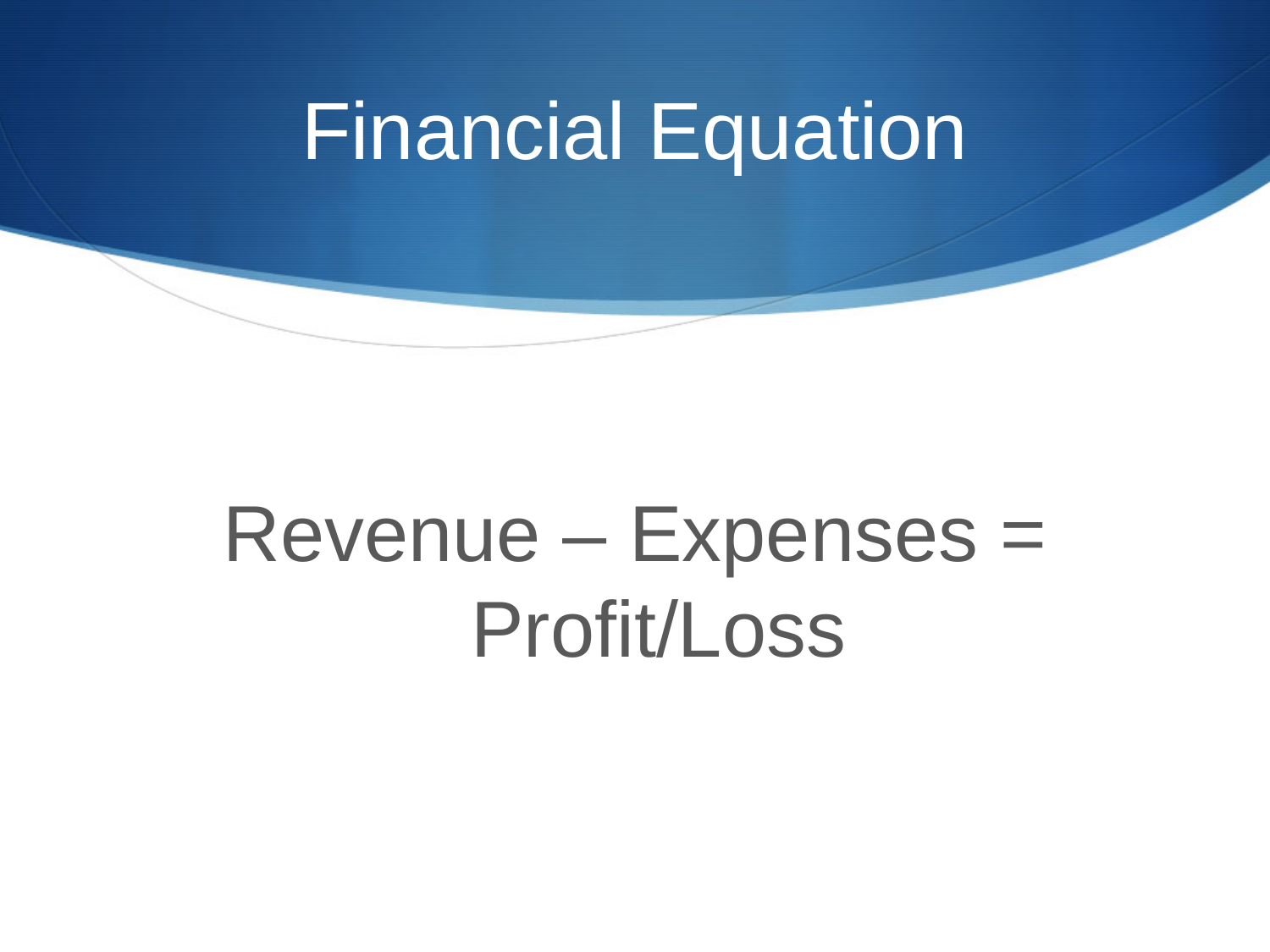

# Financial Equation
Revenue – Expenses = Profit/Loss